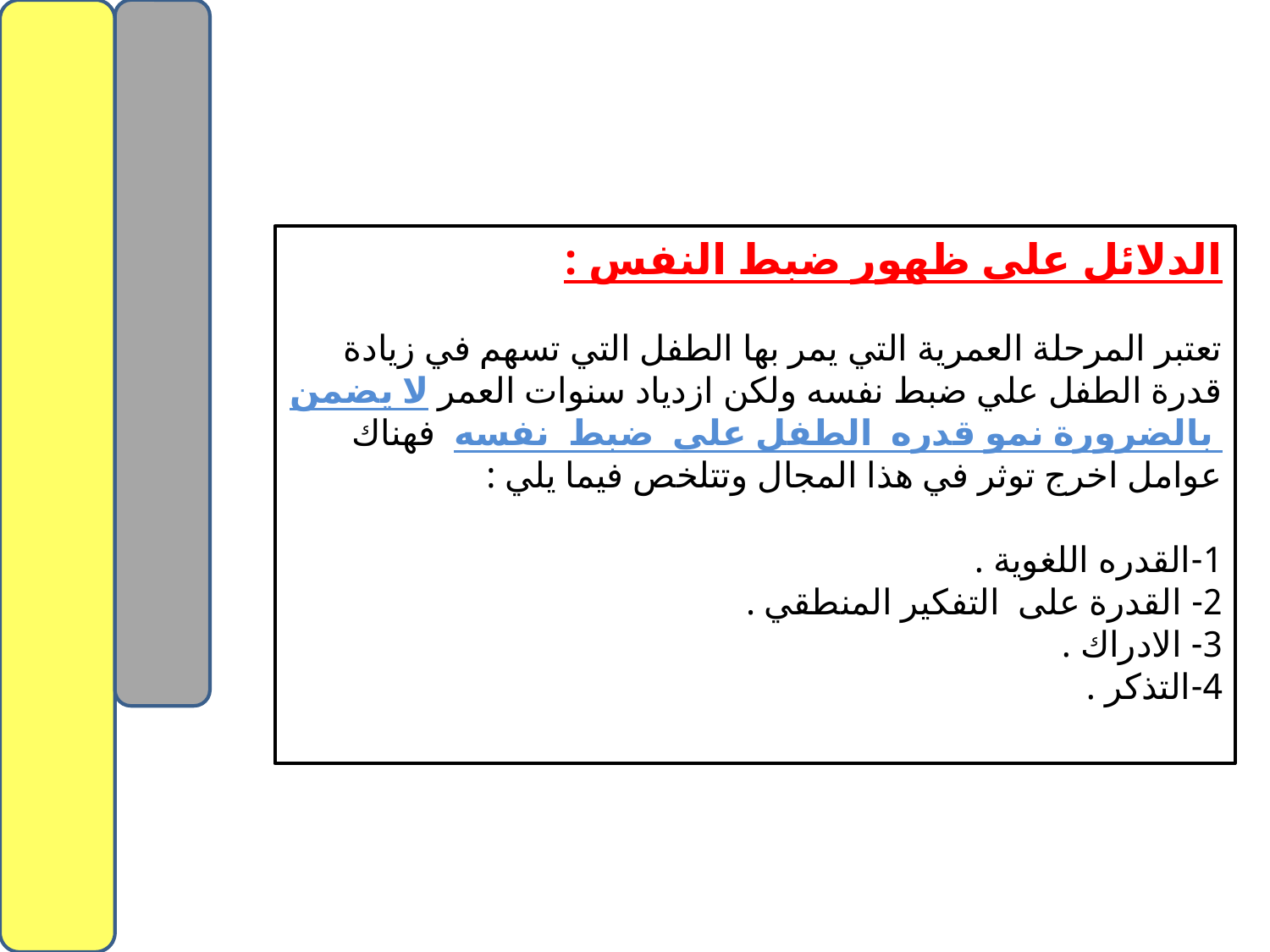

الدلائل على ظهور ضبط النفس :

تعتبر المرحلة العمرية التي يمر بها الطفل التي تسهم في زيادة قدرة الطفل علي ضبط نفسه ولكن ازدياد سنوات العمر لا يضمن  بالضرورة نمو قدره  الطفل على  ضبط  نفسه  فهناك عوامل اخرج توثر في هذا المجال وتتلخص فيما يلي :

1-القدره اللغوية .
2- القدرة على  التفكير المنطقي .
3- الادراك .
4-التذكر .